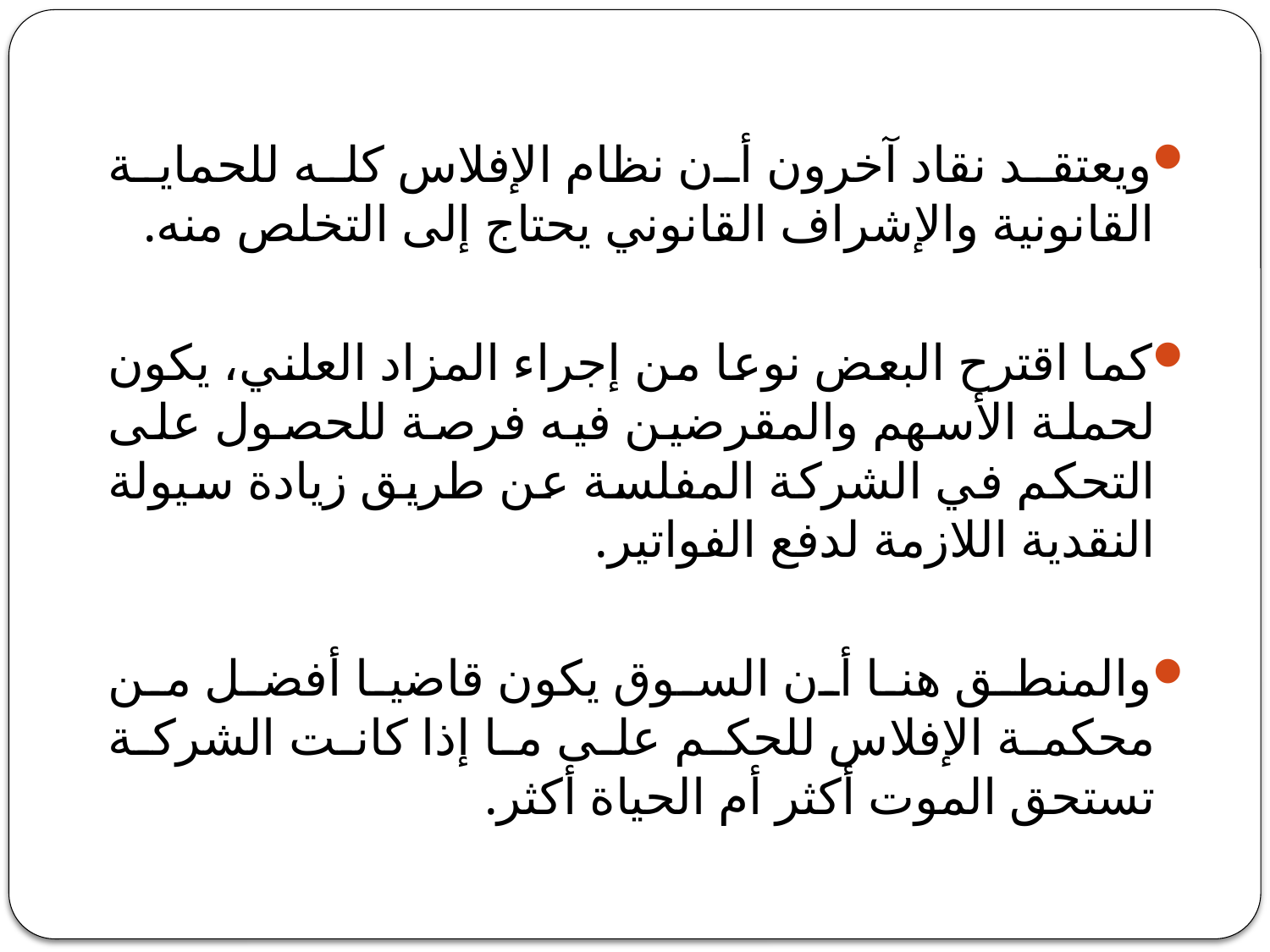

#
ويعتقد نقاد آخرون أن نظام الإفلاس كله للحماية القانونية والإشراف القانوني يحتاج إلى التخلص منه.

كما اقترح البعض نوعا من إجراء المزاد العلني، يكون لحملة الأسهم والمقرضين فيه فرصة للحصول على التحكم في الشركة المفلسة عن طريق زيادة سيولة النقدية اللازمة لدفع الفواتير.

والمنطق هنا أن السوق يكون قاضيا أفضل من محكمة الإفلاس للحكم على ما إذا كانت الشركة تستحق الموت أكثر أم الحياة أكثر.